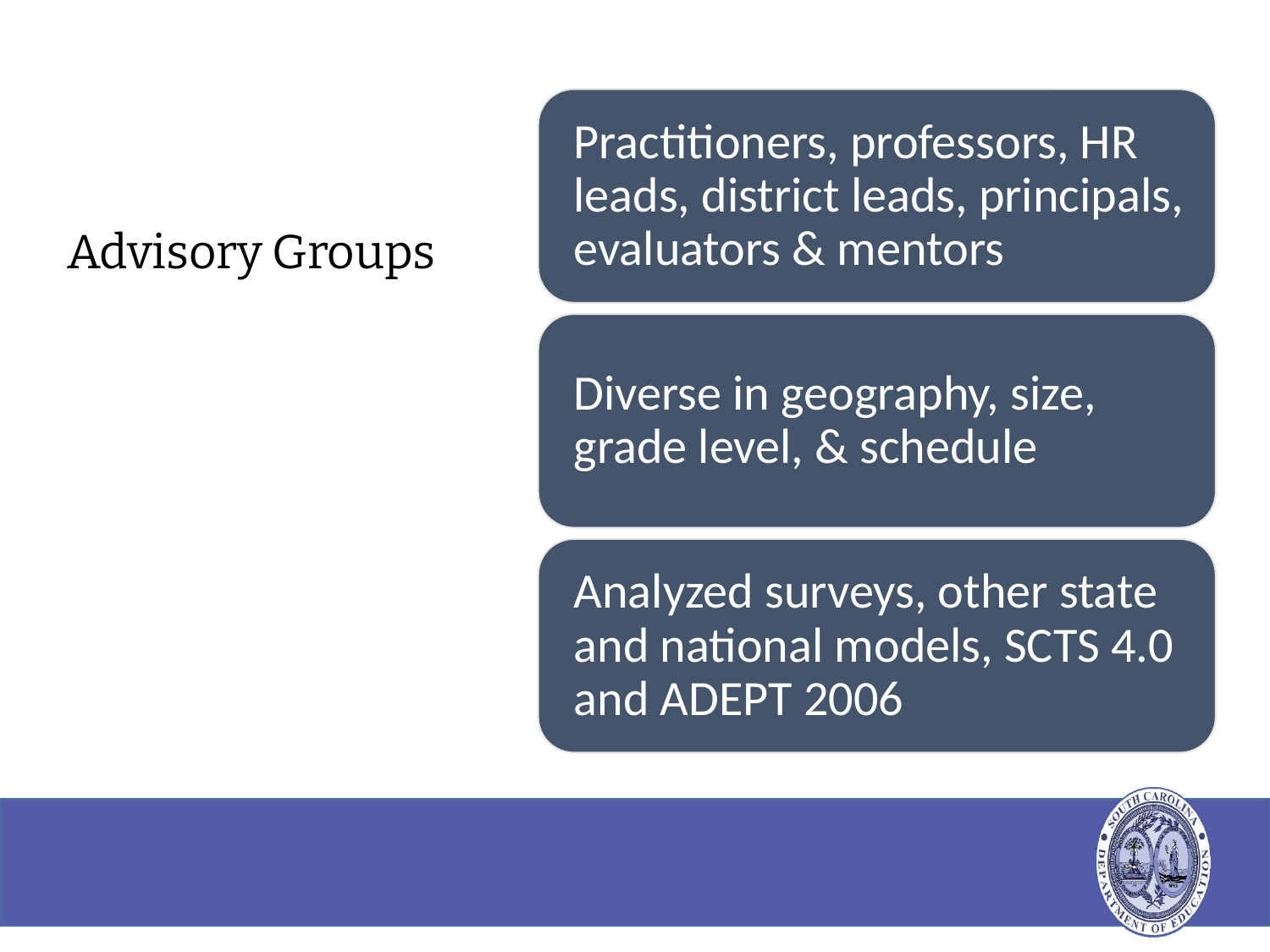

# Advisory Groups
Practitioners, professors, HR leads, district leads, principals, evaluators & mentors
Diverse in geography, size, grade level, & schedule
Analyzed surveys, other state and national models, SCTS 4.0 and ADEPT 2006